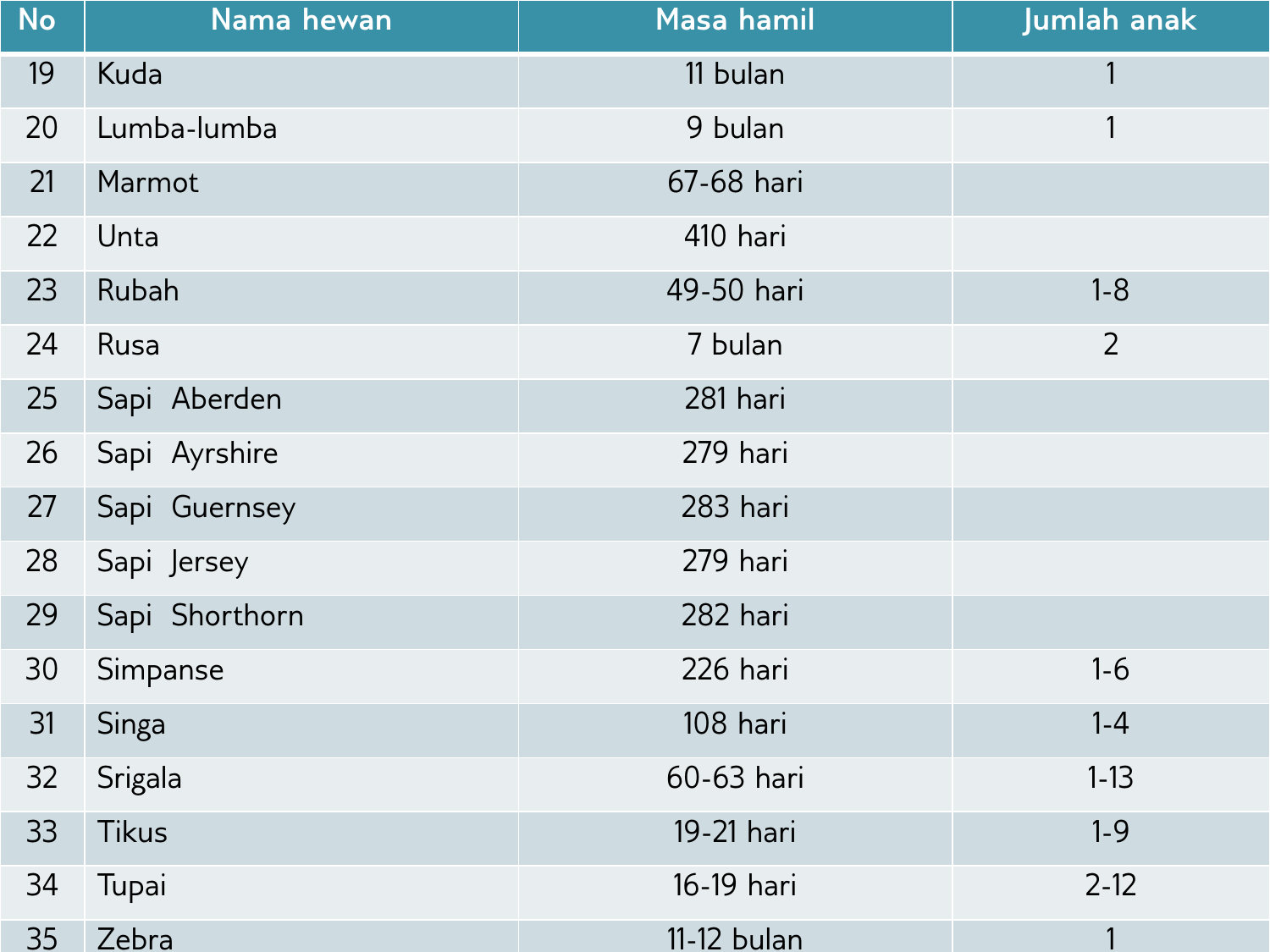

| No | Nama hewan | Masa hamil | Jumlah anak |
| --- | --- | --- | --- |
| 19 | Kuda | 11 bulan | 1 |
| 20 | Lumba-lumba | 9 bulan | 1 |
| 21 | Marmot | 67-68 hari |  |
| 22 | Unta | 410 hari |  |
| 23 | Rubah | 49-50 hari | 1-8 |
| 24 | Rusa | 7 bulan | 2 |
| 25 | Sapi Aberden | 281 hari |  |
| 26 | Sapi Ayrshire | 279 hari |  |
| 27 | Sapi Guernsey | 283 hari |  |
| 28 | Sapi Jersey | 279 hari |  |
| 29 | Sapi Shorthorn | 282 hari |  |
| 30 | Simpanse | 226 hari | 1-6 |
| 31 | Singa | 108 hari | 1-4 |
| 32 | Srigala | 60-63 hari | 1-13 |
| 33 | Tikus | 19-21 hari | 1-9 |
| 34 | Tupai | 16-19 hari | 2-12 |
| 35 | Zebra | 11-12 bulan | 1 |